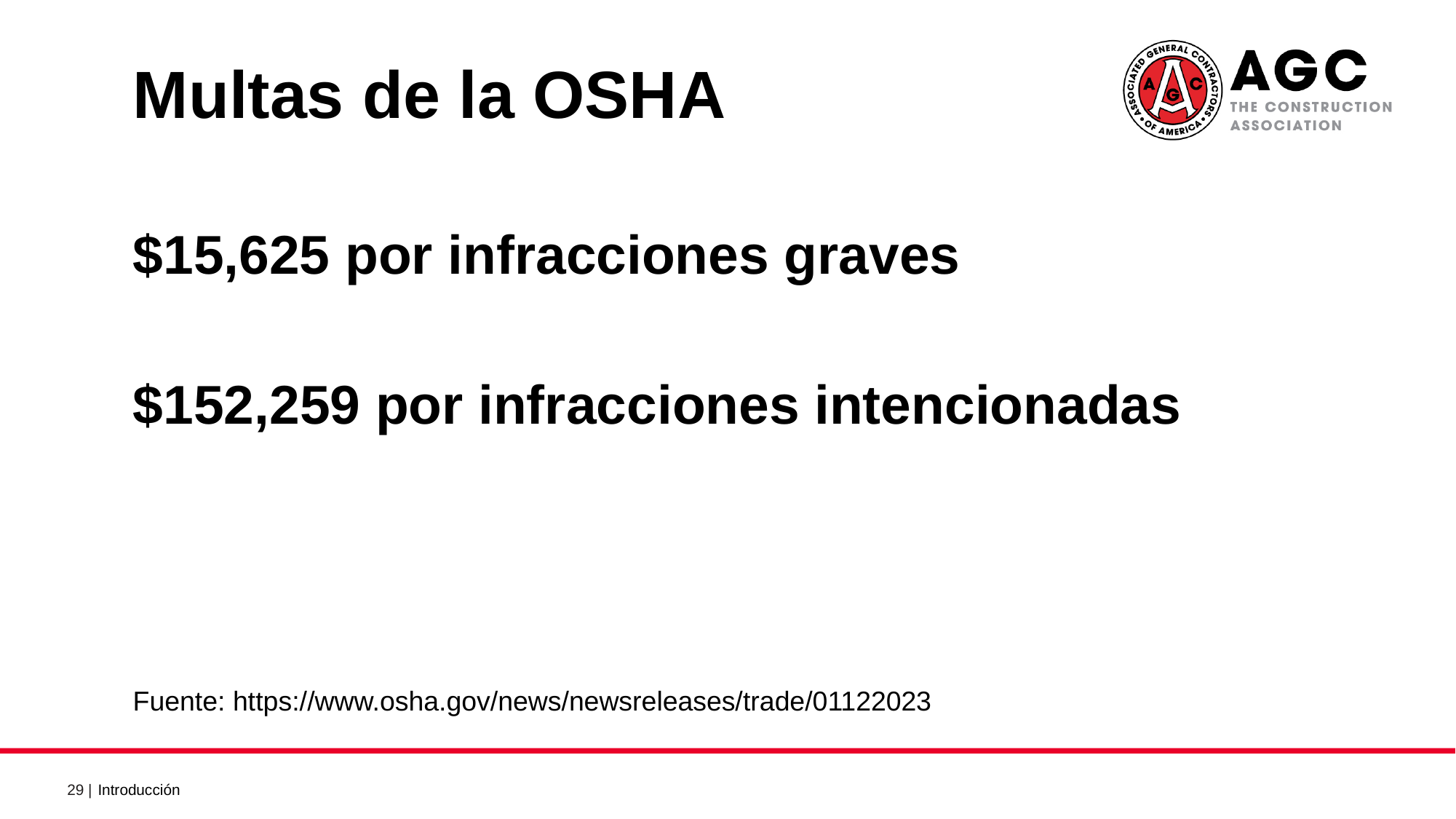

Multas de la OSHA
$15,625 por infracciones graves
$152,259 por infracciones intencionadas
Fuente: https://www.osha.gov/news/newsreleases/trade/01122023
Introducción